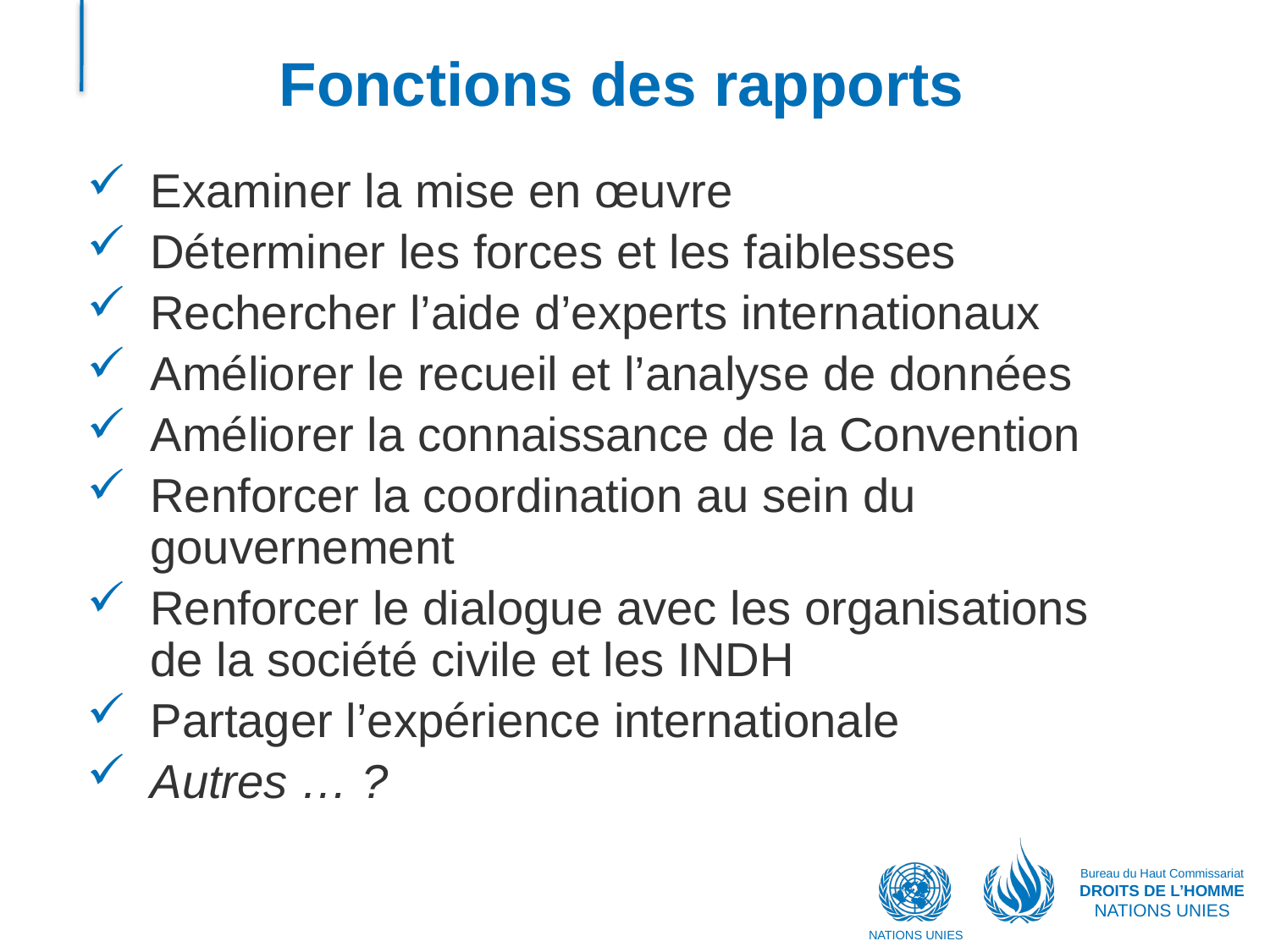

# Fonctions des rapports
Examiner la mise en œuvre
Déterminer les forces et les faiblesses
Rechercher l’aide d’experts internationaux
Améliorer le recueil et l’analyse de données
Améliorer la connaissance de la Convention
Renforcer la coordination au sein du gouvernement
Renforcer le dialogue avec les organisations de la société civile et les INDH
Partager l’expérience internationale
Autres … ?

Bureau du Haut Commissariat
DROITS DE L’HOMME
NATIONS UNIES
NATIONS UNIES